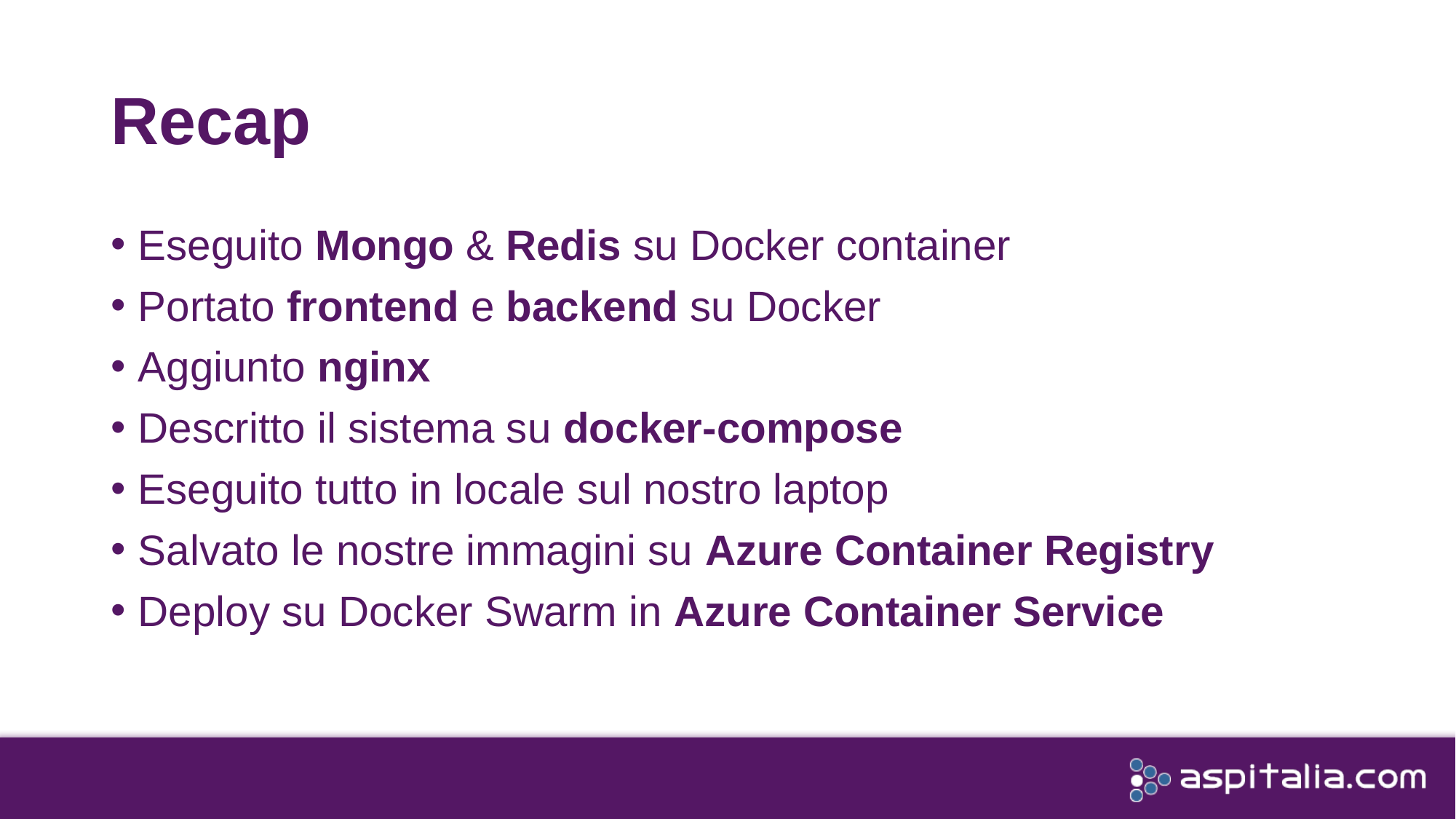

# Recap
Eseguito Mongo & Redis su Docker container
Portato frontend e backend su Docker
Aggiunto nginx
Descritto il sistema su docker-compose
Eseguito tutto in locale sul nostro laptop
Salvato le nostre immagini su Azure Container Registry
Deploy su Docker Swarm in Azure Container Service